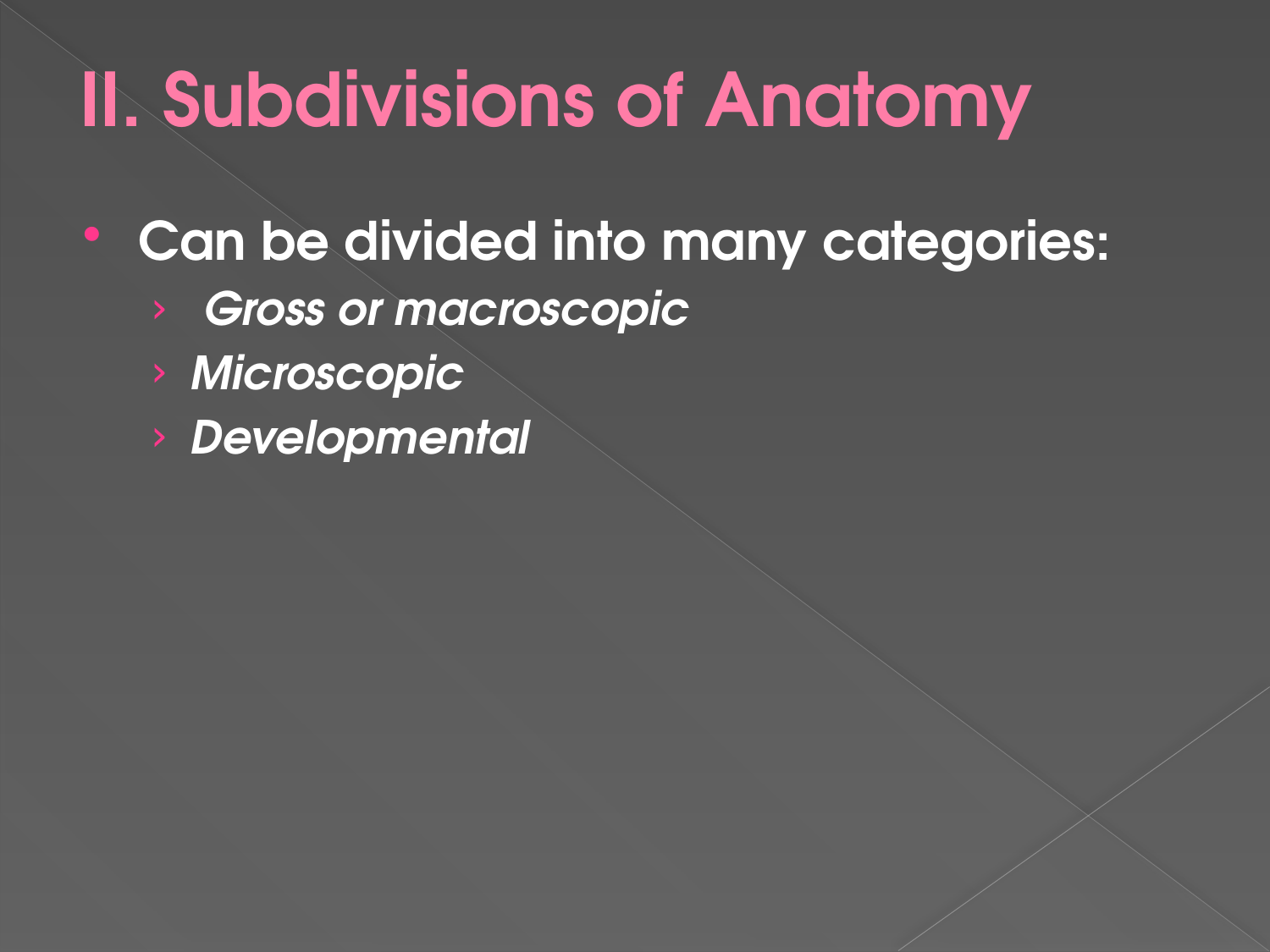

# II. Subdivisions of Anatomy
Can be divided into many categories:
 Gross or macroscopic
Microscopic
Developmental